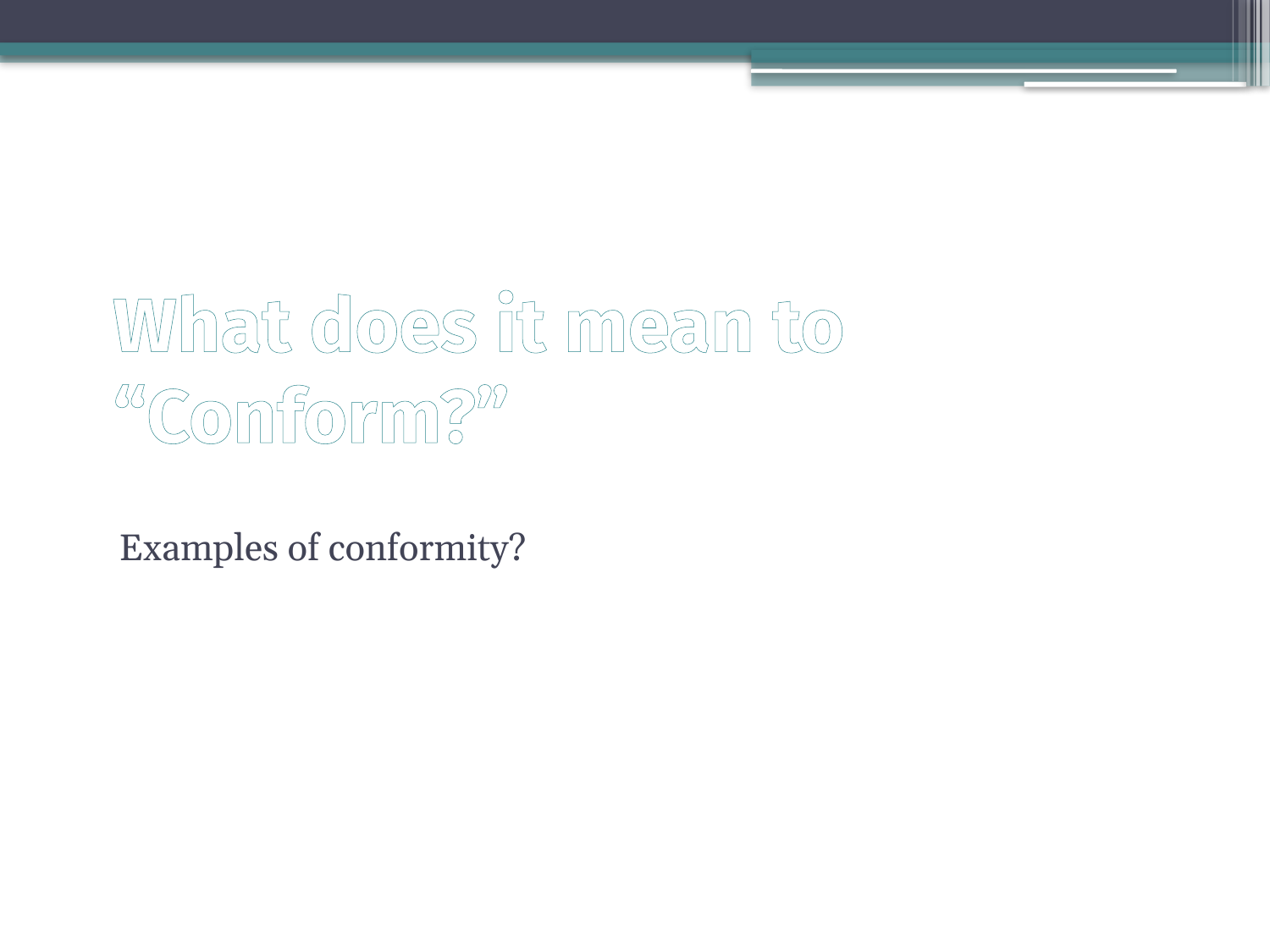

# What does it mean to “Conform?”

Examples of conformity?